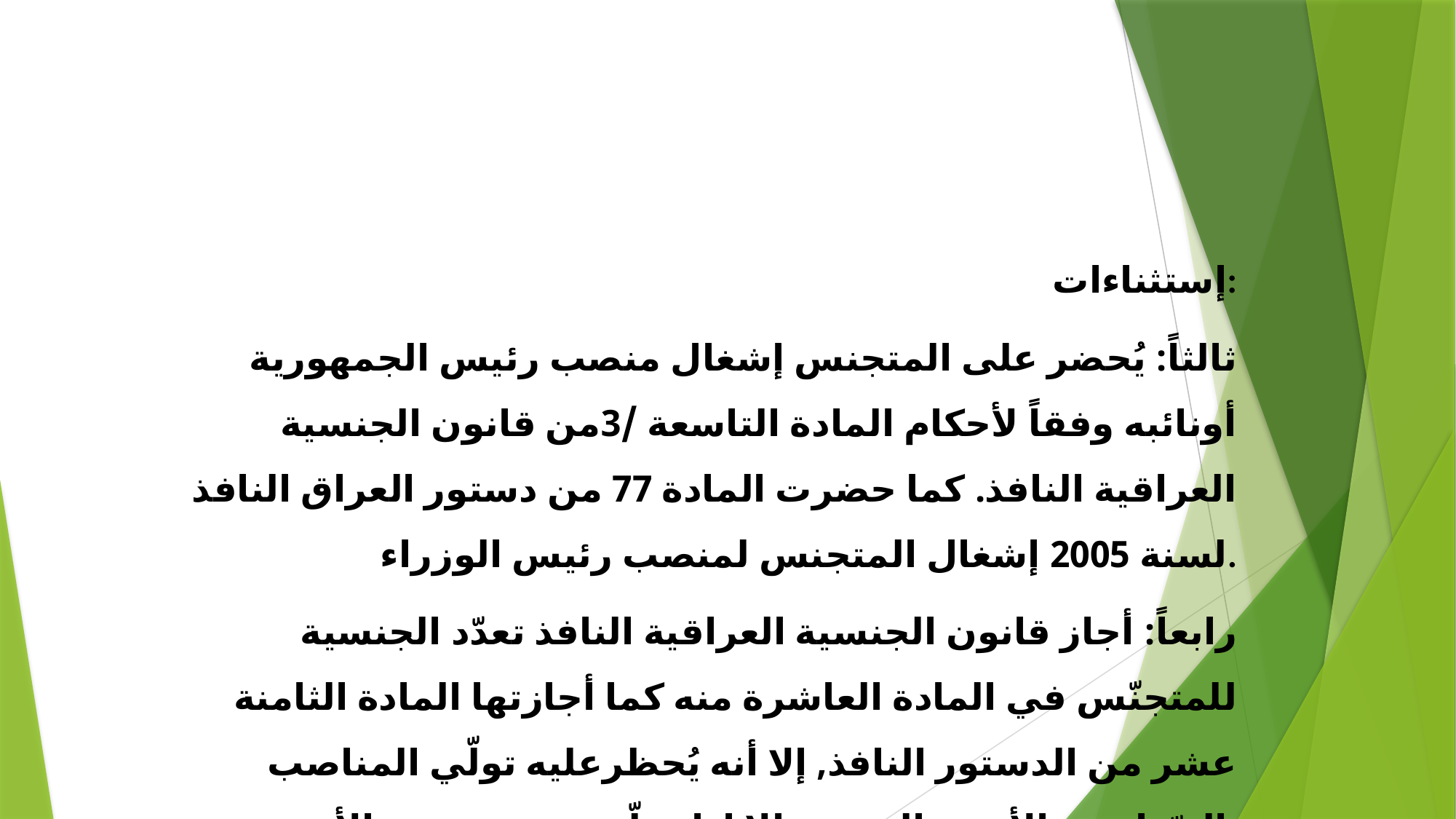

إستثناءات:
ثالثاً: يُحضر على المتجنس إشغال منصب رئيس الجمهورية أونائبه وفقاً لأحكام المادة التاسعة /3من قانون الجنسية العراقية النافذ. كما حضرت المادة 77 من دستور العراق النافذ لسنة 2005 إشغال المتجنس لمنصب رئيس الوزراء.
رابعاً: أجاز قانون الجنسية العراقية النافذ تعدّد الجنسية للمتجنّس في المادة العاشرة منه كما أجازتها المادة الثامنة عشر من الدستور النافذ, إلا أنه يُحظرعليه تولّي المناصب السّيادية والأمنية المهمة, إلا اذا تخلّى عن جنسيته الأجنبية.